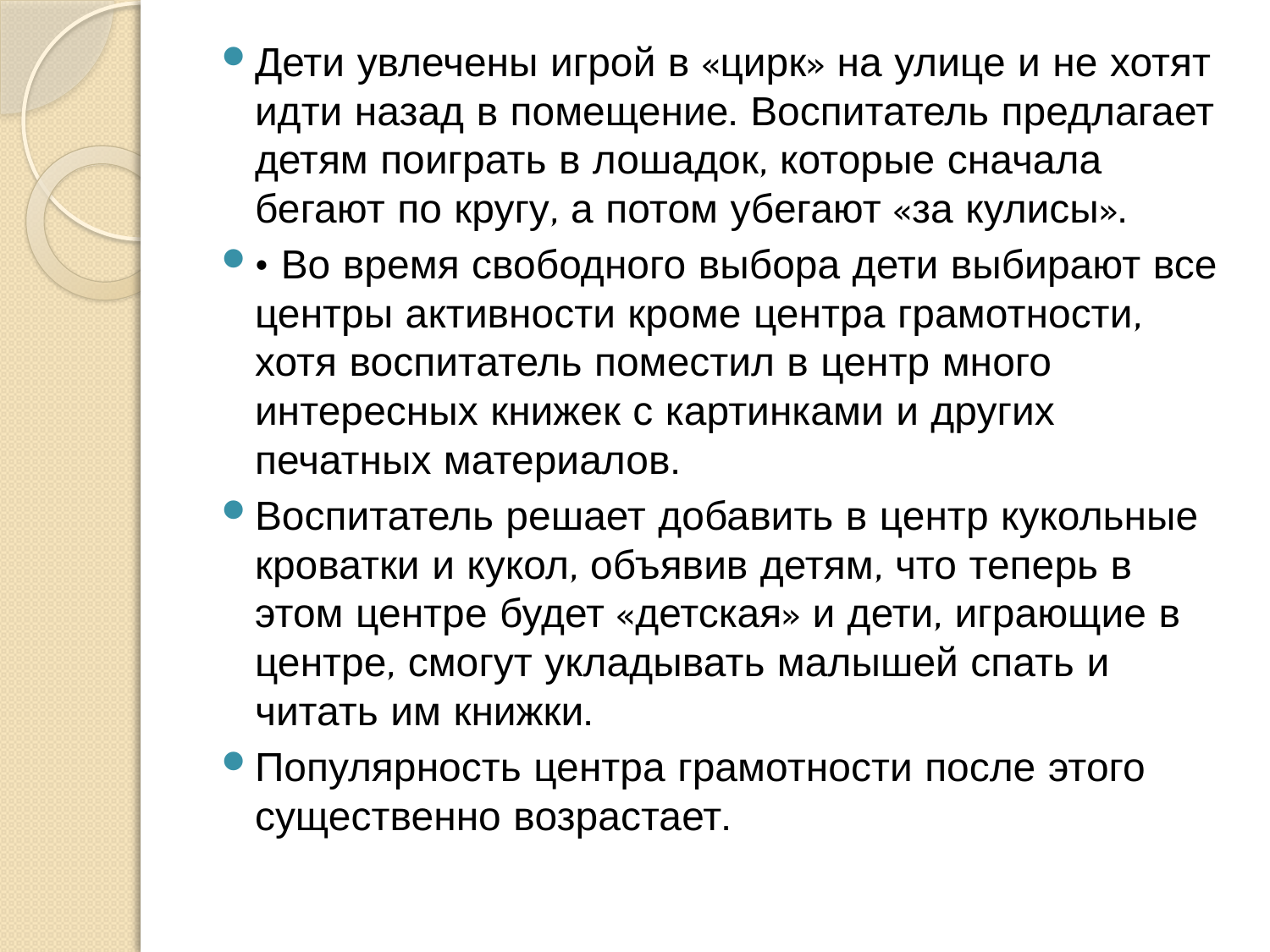

Дети увлечены игрой в «цирк» на улице и не хотят идти назад в помещение. Воспитатель предлагает детям поиграть в лошадок, которые сначала бегают по кругу, а потом убегают «за кулисы».
• Во время свободного выбора дети выбирают все центры активности кроме центра грамотности, хотя воспитатель поместил в центр много интересных книжек с картинками и других печатных материалов.
Воспитатель решает добавить в центр кукольные кроватки и кукол, объявив детям, что теперь в этом центре будет «детская» и дети, играющие в центре, смогут укладывать малышей спать и читать им книжки.
Популярность центра грамотности после этого существенно возрастает.